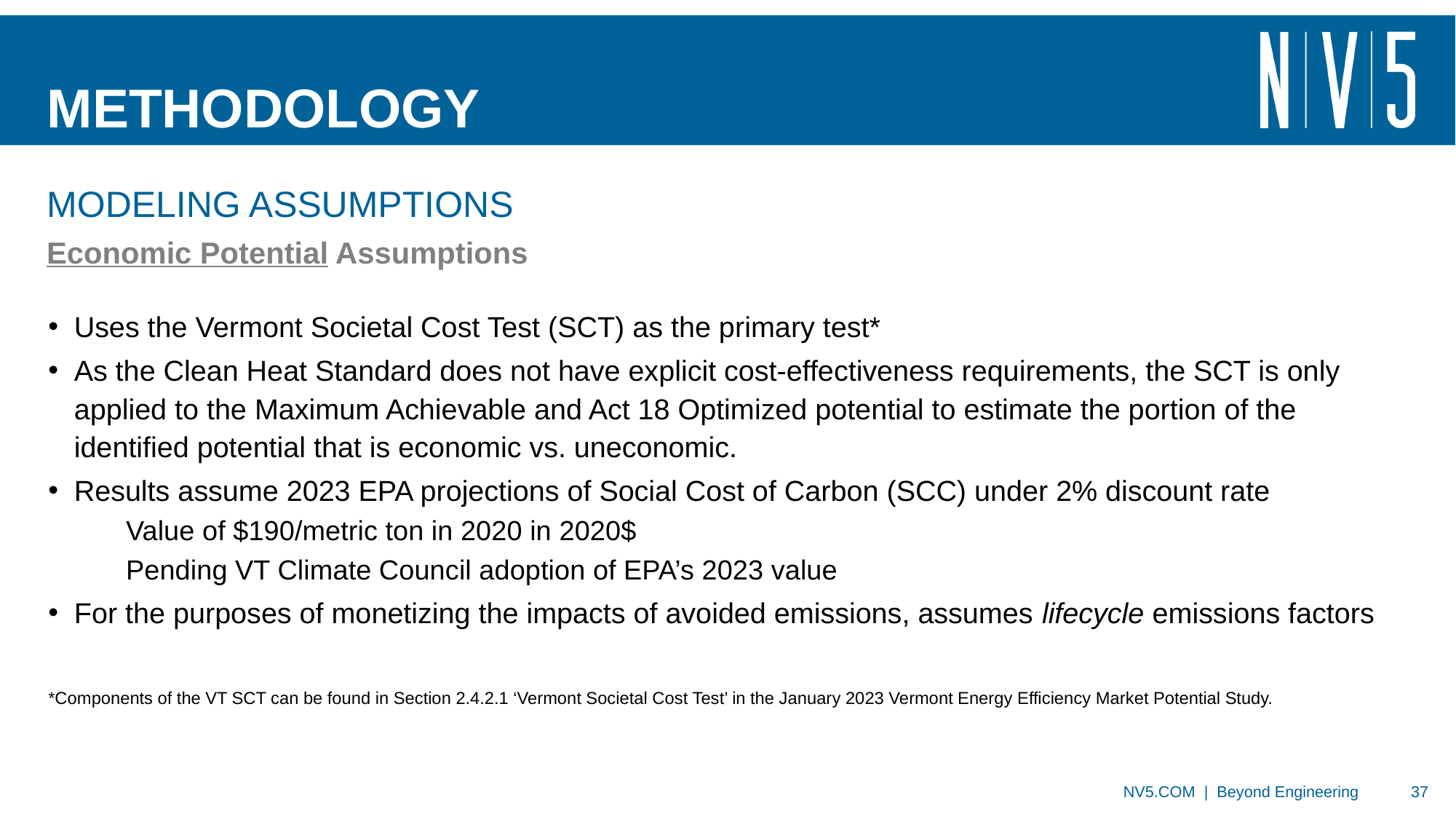

# Methodology
Modeling assumptions
Economic Potential Assumptions
Uses the Vermont Societal Cost Test (SCT) as the primary test*
As the Clean Heat Standard does not have explicit cost-effectiveness requirements, the SCT is only applied to the Maximum Achievable and Act 18 Optimized potential to estimate the portion of the identified potential that is economic vs. uneconomic.
Results assume 2023 EPA projections of Social Cost of Carbon (SCC) under 2% discount rate
Value of $190/metric ton in 2020 in 2020$
Pending VT Climate Council adoption of EPA’s 2023 value
For the purposes of monetizing the impacts of avoided emissions, assumes lifecycle emissions factors

*Components of the VT SCT can be found in Section 2.4.2.1 ‘Vermont Societal Cost Test’ in the January 2023 Vermont Energy Efficiency Market Potential Study.